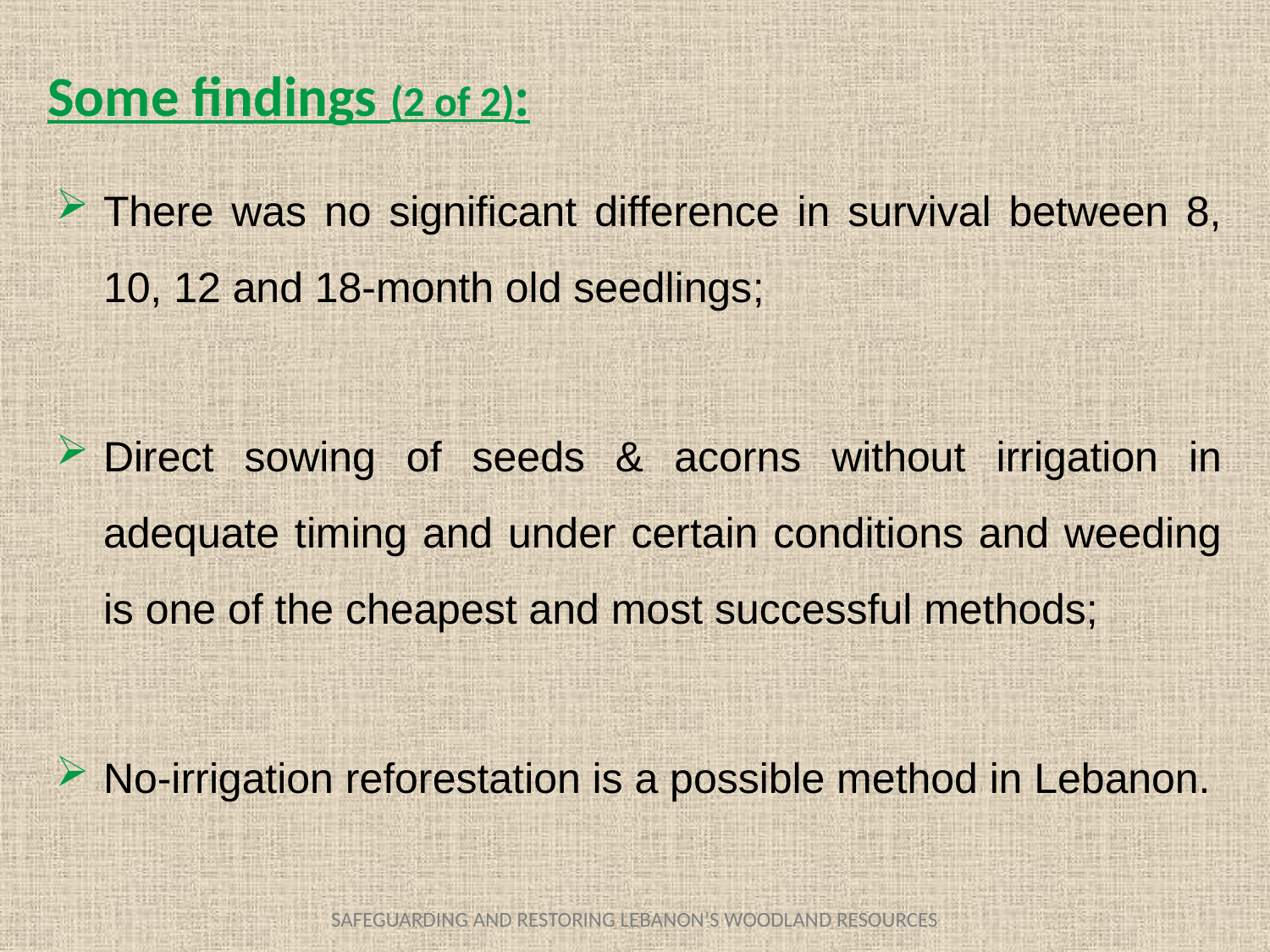

Some findings (2 of 2):

There was no significant difference in survival between 8, 10, 12 and 18-month old seedlings;

Direct sowing of seeds & acorns without irrigation in adequate timing and under certain conditions and weeding is one of the cheapest and most successful methods;

No-irrigation reforestation is a possible method in Lebanon.

SAFEGUARDING AND RESTORING LEBANON’S WOODLAND RESOURCES